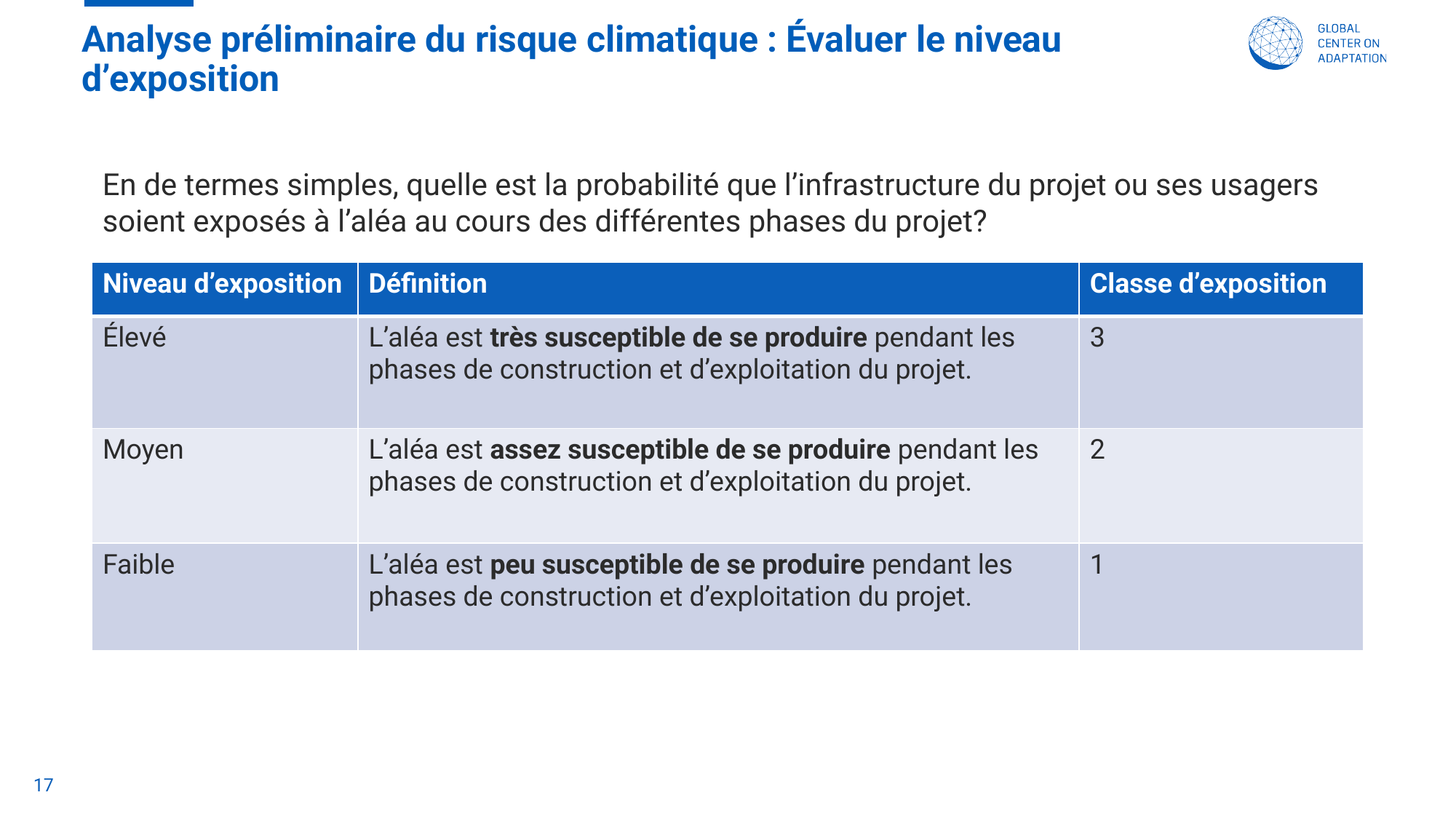

# Analyse préliminaire du risque climatique : Évaluer le niveau d’exposition
En de termes simples, quelle est la probabilité que l’infrastructure du projet ou ses usagers soient exposés à l’aléa au cours des différentes phases du projet?
| Niveau d’exposition | Définition | Classe d’exposition |
| --- | --- | --- |
| Élevé | L’aléa est très susceptible de se produire pendant les phases de construction et d’exploitation du projet. | 3 |
| Moyen | L’aléa est assez susceptible de se produire pendant les phases de construction et d’exploitation du projet. | 2 |
| Faible | L’aléa est peu susceptible de se produire pendant les phases de construction et d’exploitation du projet. | 1 |